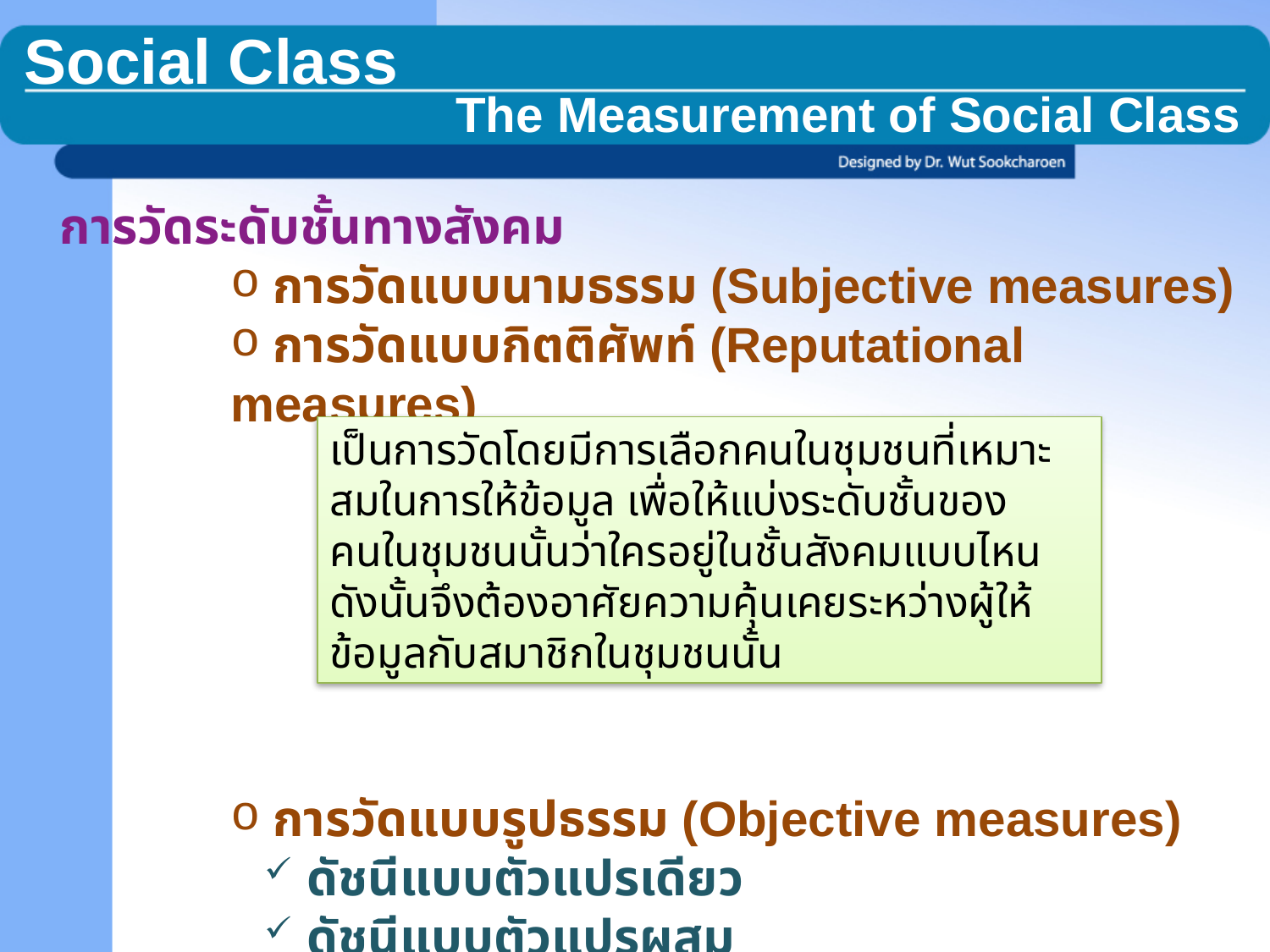

Social Class
The Measurement of Social Class
การวัดระดับชั้นทางสังคม
 การวัดแบบนามธรรม (Subjective measures)
 การวัดแบบกิตติศัพท์ (Reputational measures)

 การวัดแบบรูปธรรม (Objective measures)
 ดัชนีแบบตัวแปรเดียว
 ดัชนีแบบตัวแปรผสม
เป็นการวัดโดยมีการเลือกคนในชุมชนที่เหมาะสมในการให้ข้อมูล เพื่อให้แบ่งระดับชั้นของคนในชุมชนนั้นว่าใครอยู่ในชั้นสังคมแบบไหน ดังนั้นจึงต้องอาศัยความคุ้นเคยระหว่างผู้ให้ข้อมูลกับสมาชิกในชุมชนนั้น